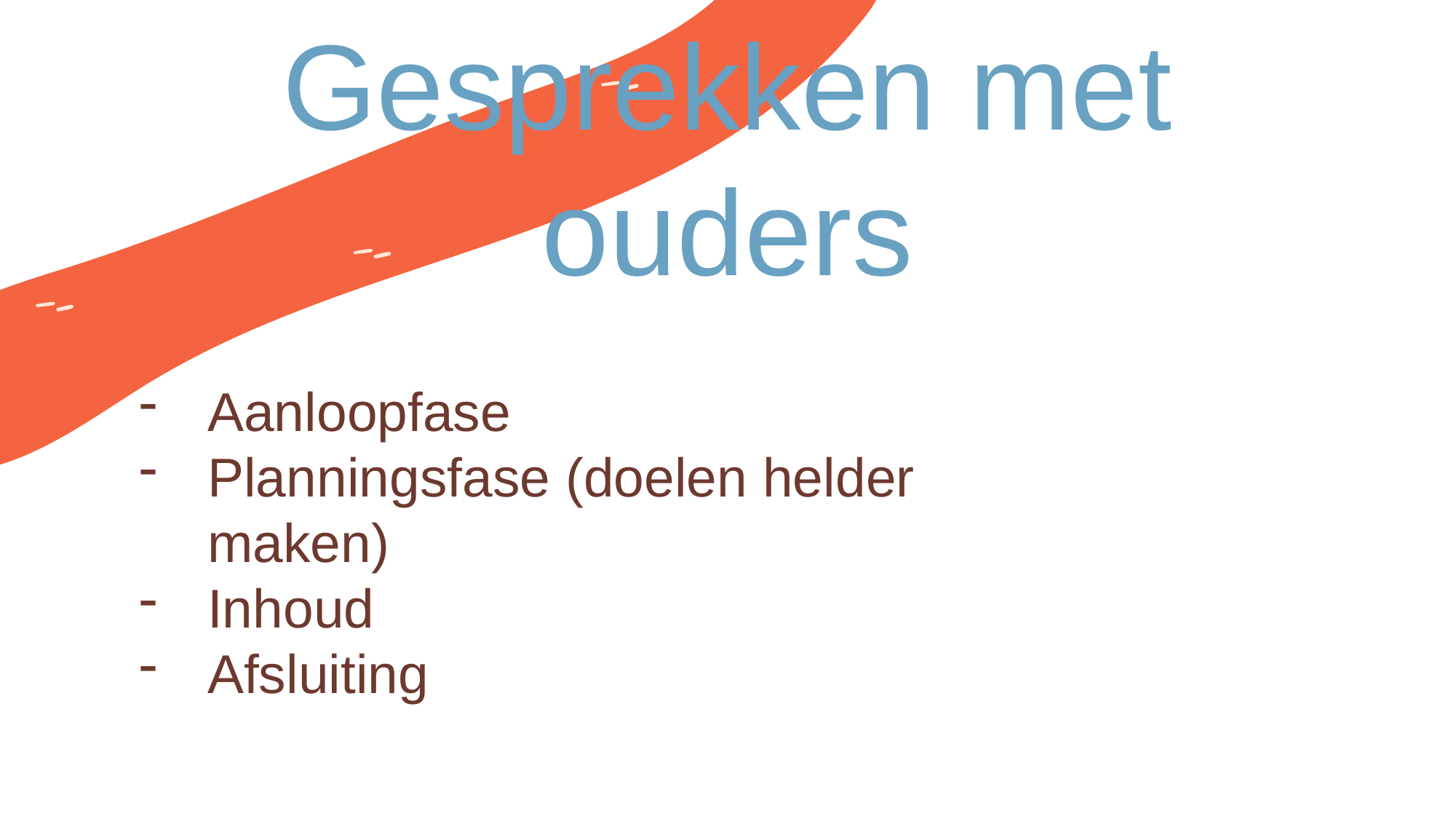

# Gesprekken met ouders
Aanloopfase
Planningsfase (doelen helder maken)
Inhoud
Afsluiting